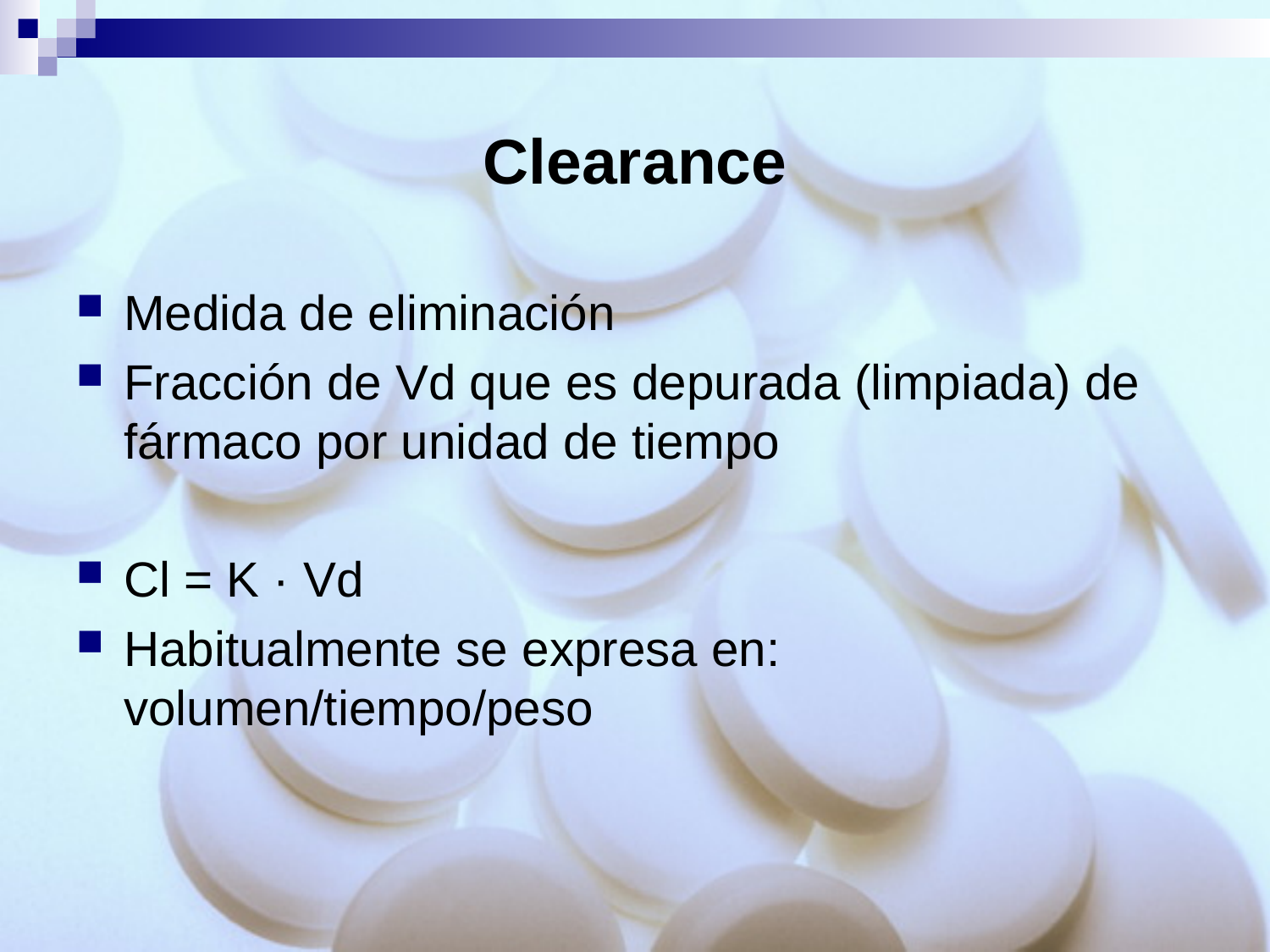

# Clearance
Medida de eliminación
Fracción de Vd que es depurada (limpiada) de fármaco por unidad de tiempo

Cl = K · Vd
Habitualmente se expresa en: volumen/tiempo/peso